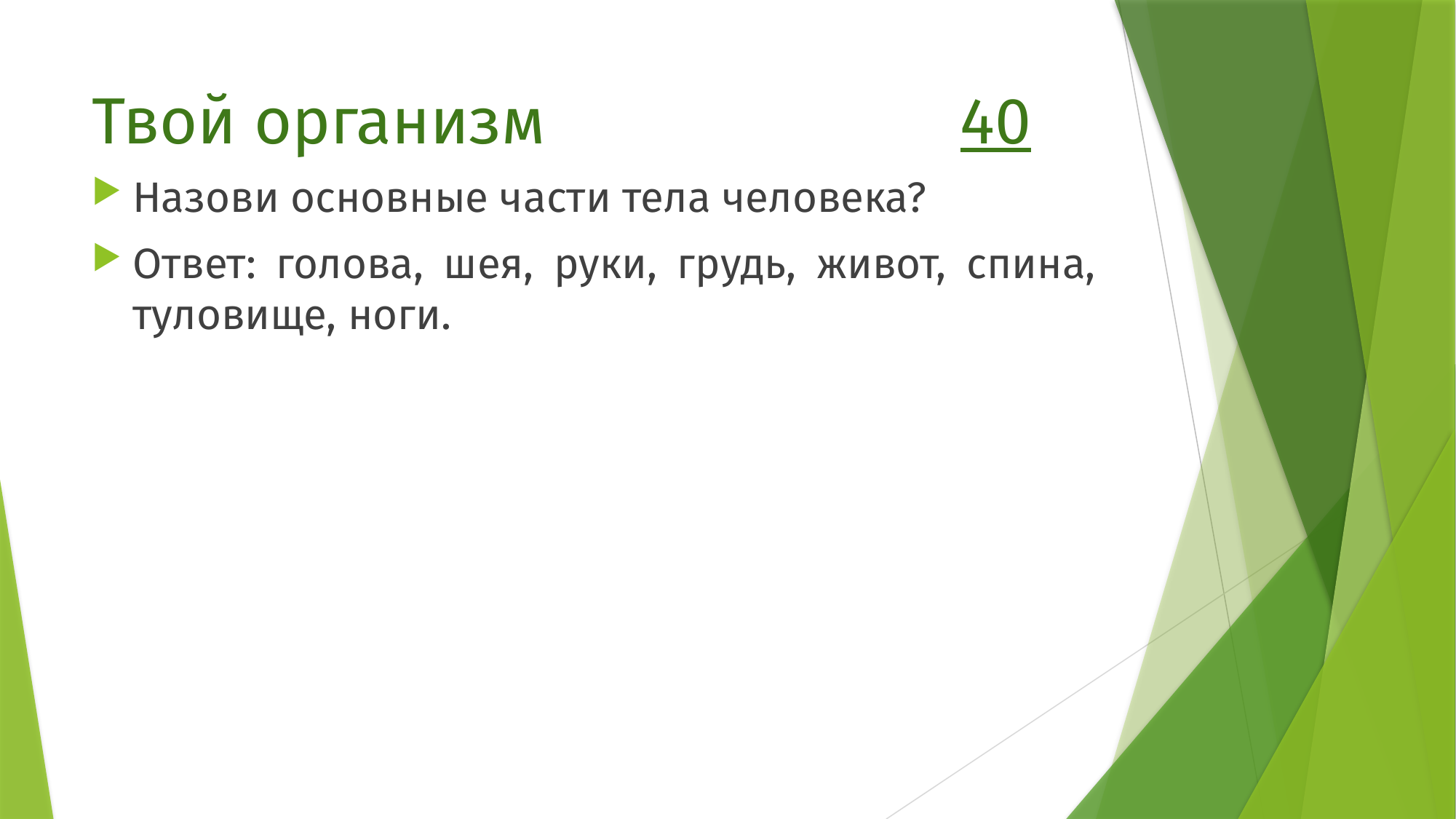

# Твой организм                        40
Назови основные части тела человека?
Ответ: голова, шея, руки, грудь, живот, спина, туловище, ноги.